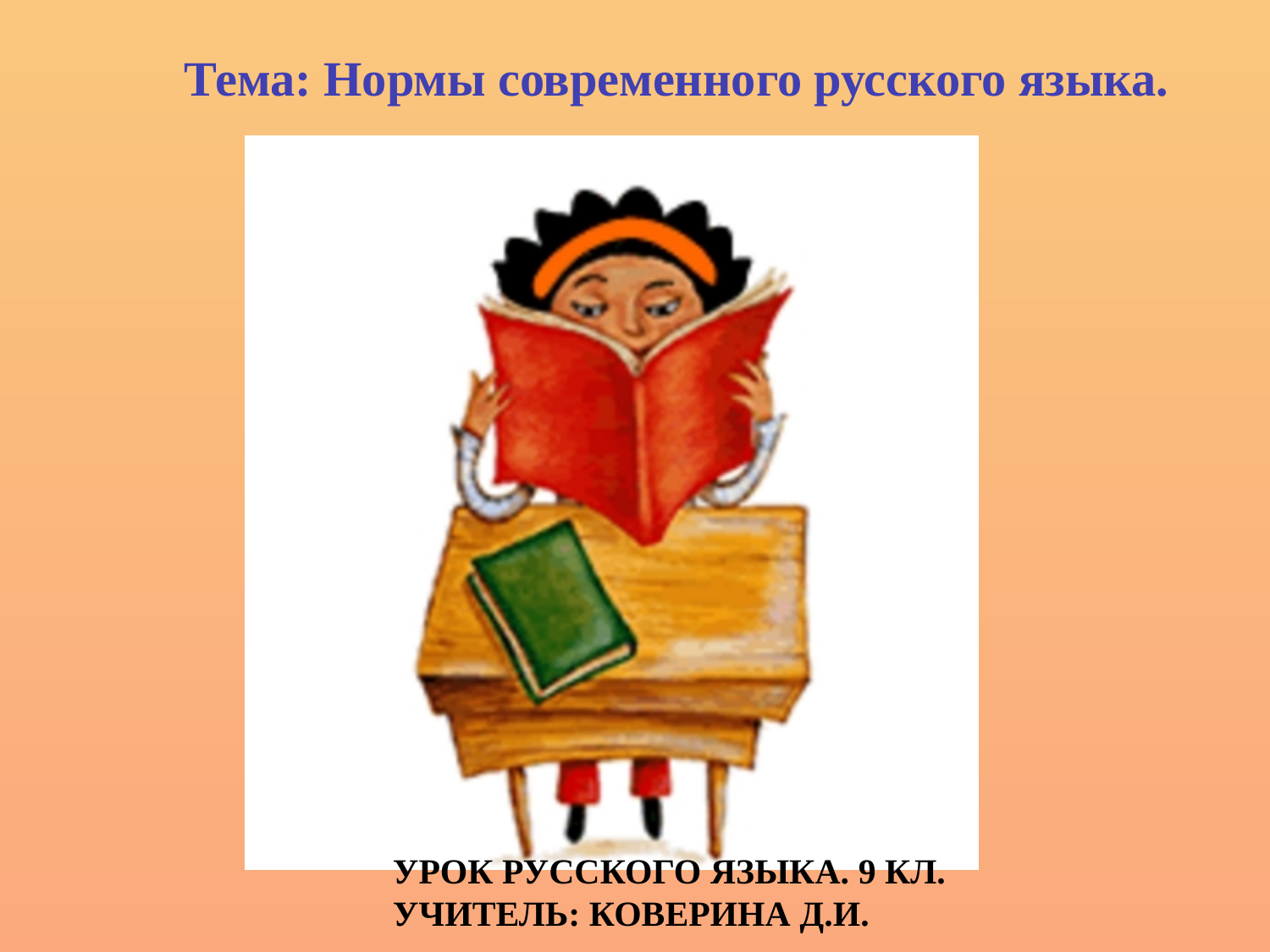

Тема: Нормы современного русского языка.
Урок русского языка. 9 кл.
Учитель: Коверина Д.И.